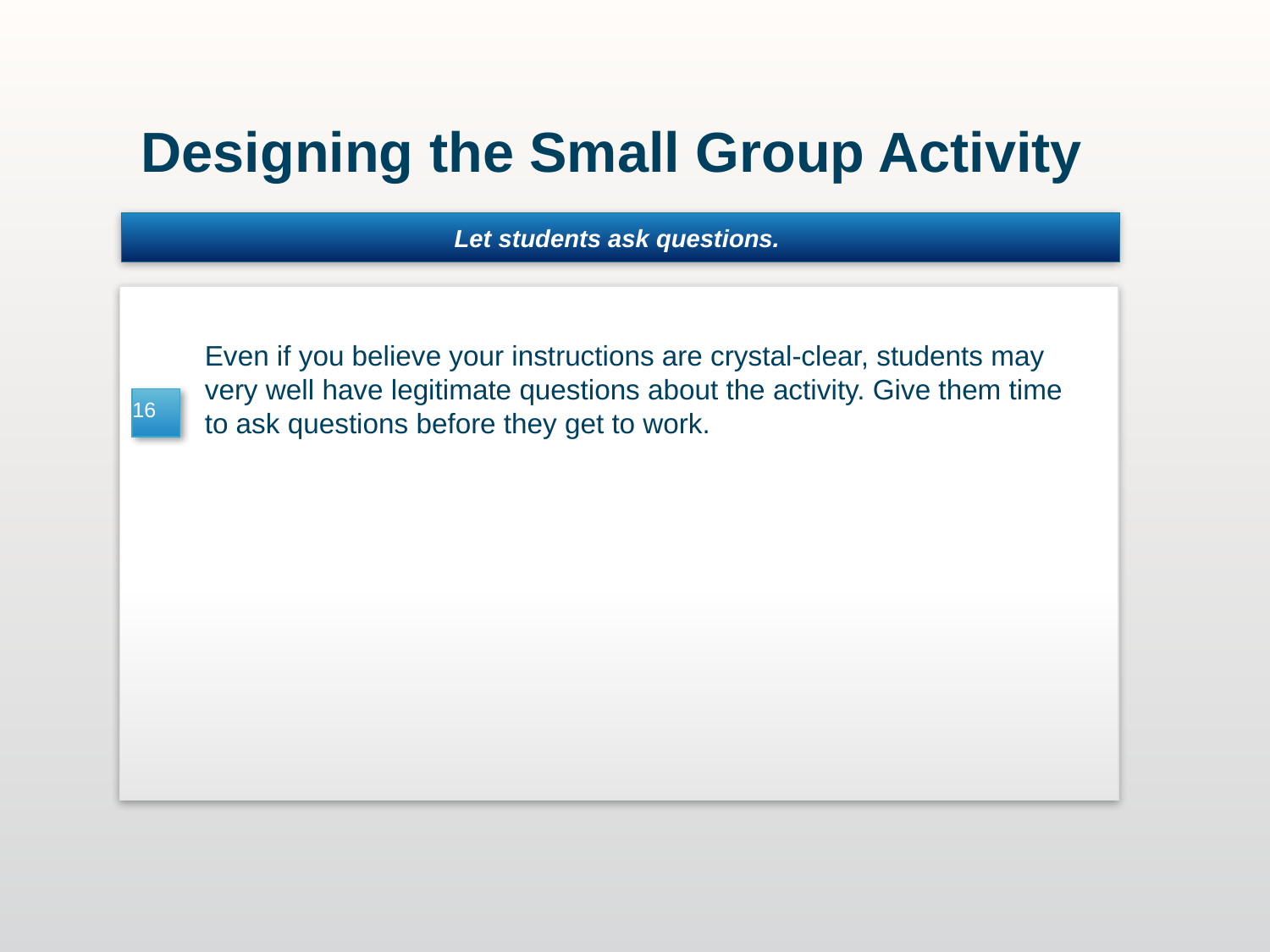

Designing the Small Group Activity
Let students ask questions.

Templates
Even if you believe your instructions are crystal-clear, students may very well have legitimate questions about the activity. Give them time to ask questions before they get to work.

16